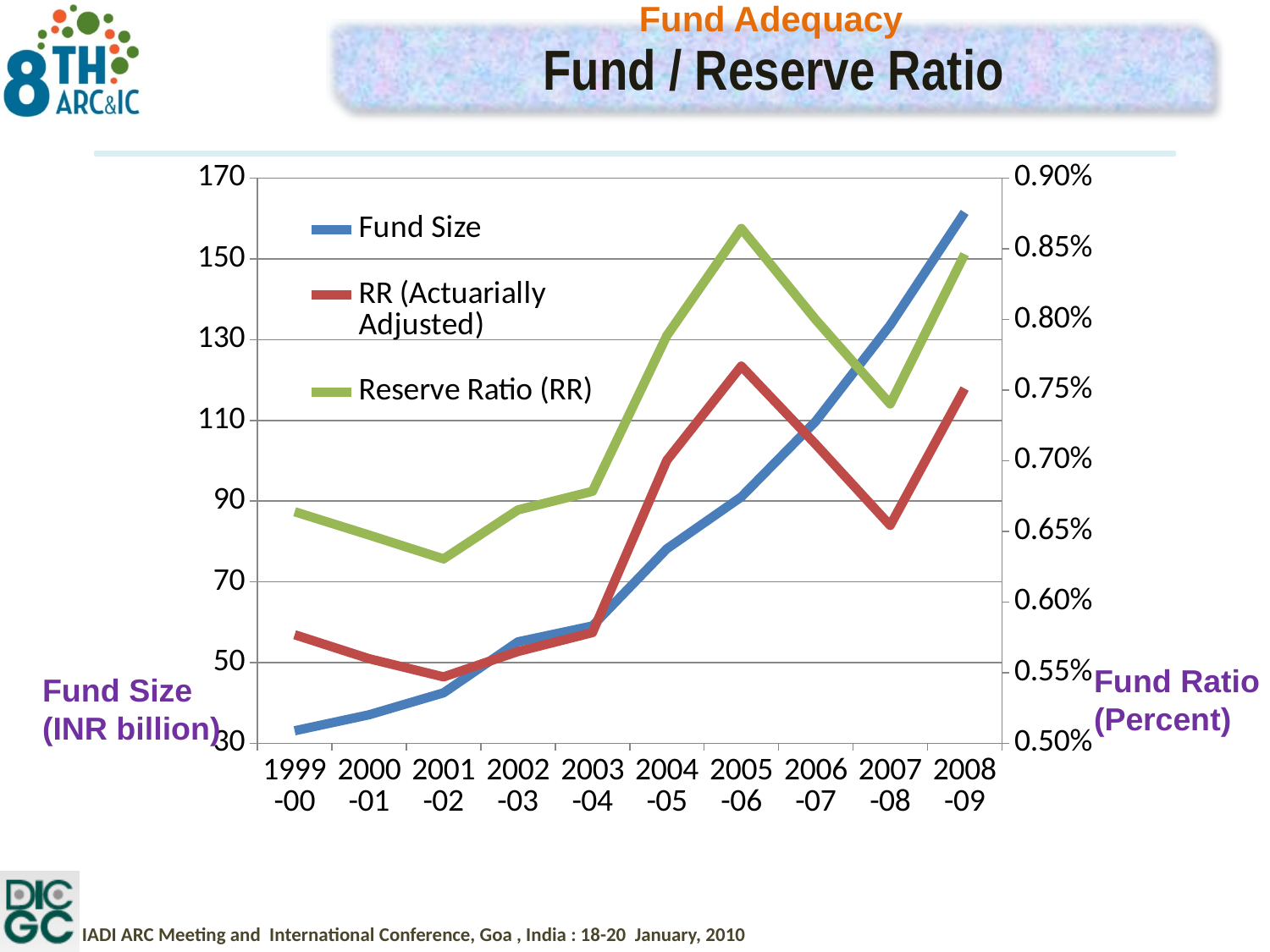

Fund Adequacy
Fund / Reserve Ratio

### Chart

| Category | Fund Size | RR (Actuarially Adjusted) | Reserve Ratio (RR) |
|---|---|---|---|
| 1999-00 | 33.1 | 0.005768636748382352 | 0.006639147300815595 |
| 2000-01 | 37.06 | 0.005598898737671092 | 0.00647410880555668 |
| 2001-02 | 42.5 | 0.005469912514038255 | 0.006305160885452344 |
| 2002-03 | 55.14 | 0.005649758410394758 | 0.006652310030945186 |
| 2003-04 | 59.08 | 0.0057834064344272134 | 0.0067834753255104204 |
| 2004-05 | 78.17999999999998 | 0.007003475006682709 | 0.007886096442783505 |
| 2005-06 | 91.03 | 0.007670552750838573 | 0.008644922829130054 |
| 2006-07 | 109.79 | 0.007116436943982851 | 0.007998706102373918 |
| 2007-08 | 133.62 | 0.006542092317238017 | 0.007402441997030682 |
| 2008-09 | 161.55 | 0.007511455244267691 | 0.008462763056778429 |
Fund Ratio
(Percent)
Fund Size
(INR billion)